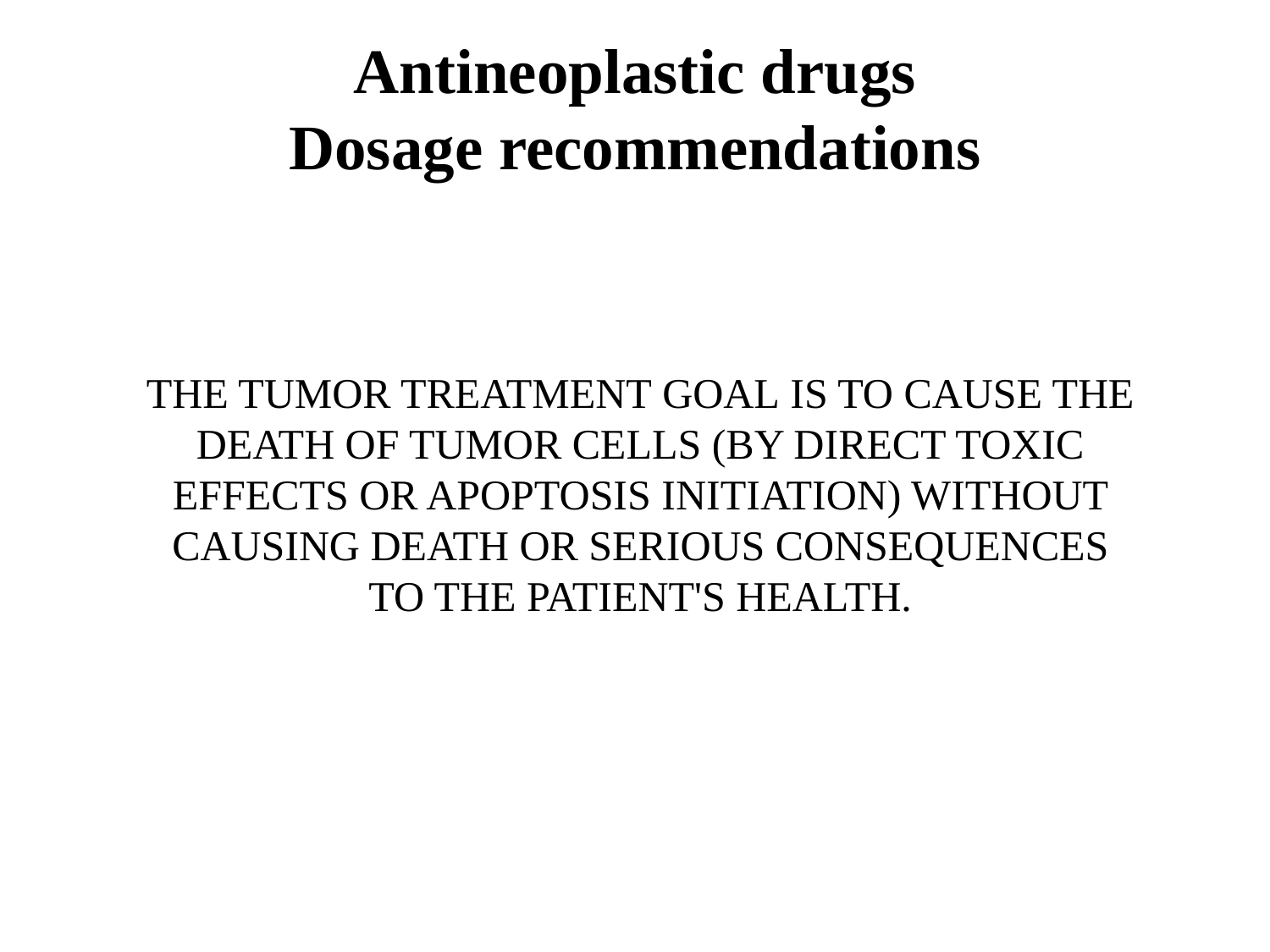

# Antineoplastic drugs Dosage recommendations
THE TUMOR TREATMENT GOAL IS TO CAUSE THE DEATH OF TUMOR CELLS (BY DIRECT TOXIC EFFECTS OR APOPTOSIS INITIATION) WITHOUT CAUSING DEATH OR SERIOUS CONSEQUENCES TO THE PATIENT'S HEALTH.